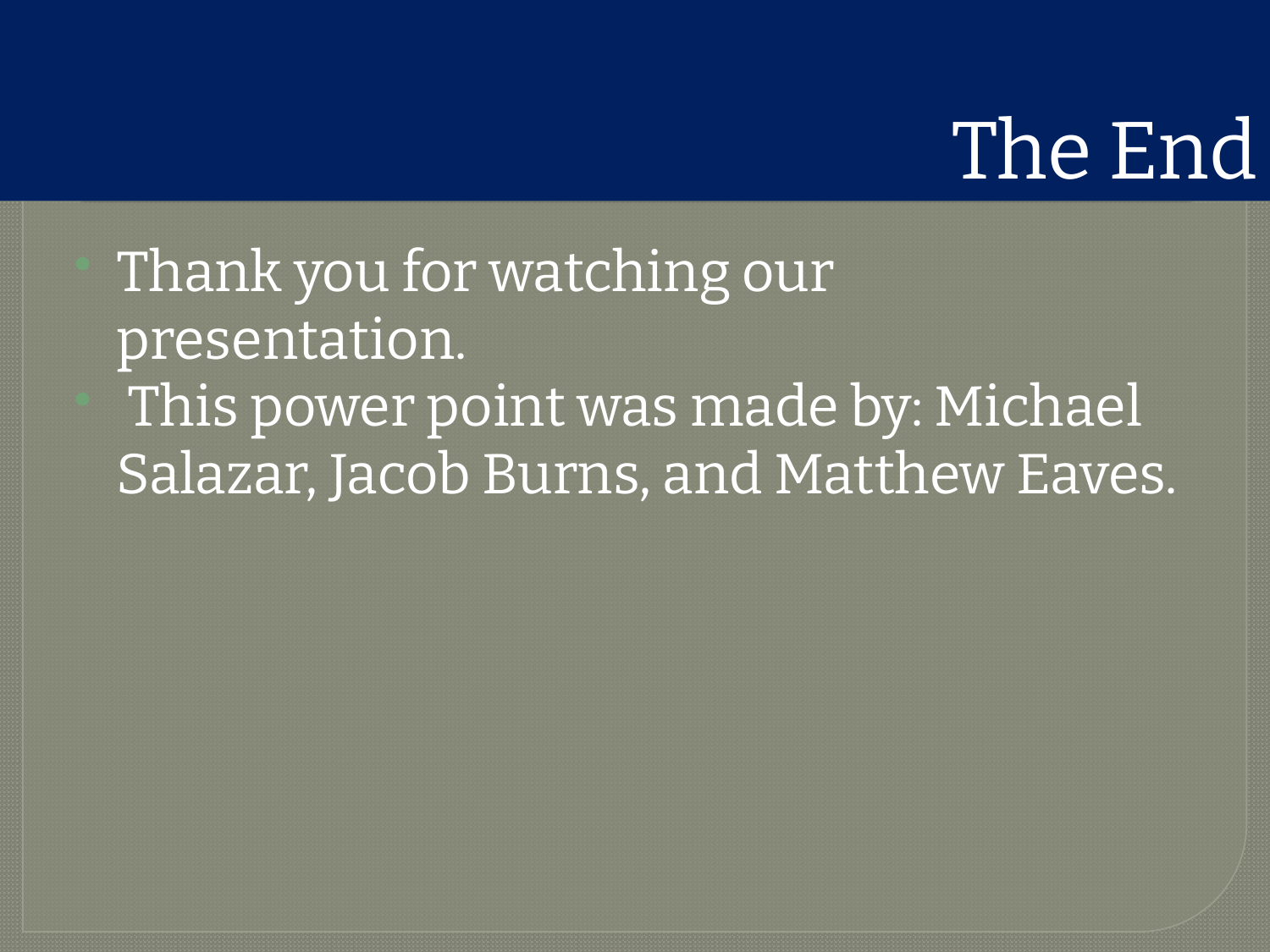

# The End
Thank you for watching our presentation.
 This power point was made by: Michael Salazar, Jacob Burns, and Matthew Eaves.